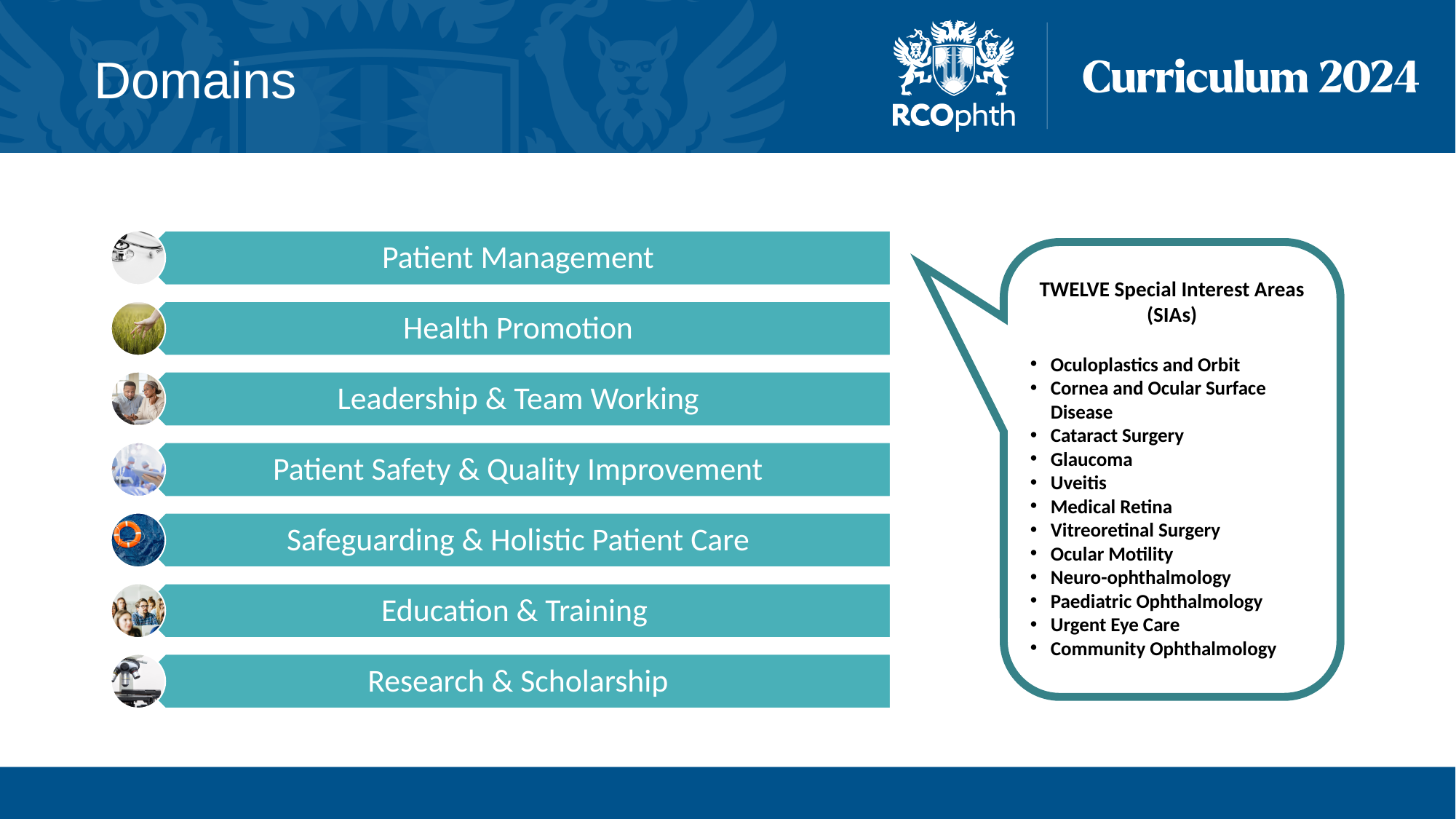

# Domains
Patient Management
Health Promotion
Leadership & Team Working
Patient Safety & Quality Improvement
Safeguarding & Holistic Patient Care
Education & Training
Research & Scholarship
TWELVE Special Interest Areas (SIAs)

Oculoplastics and Orbit
Cornea and Ocular Surface Disease
Cataract Surgery
Glaucoma
Uveitis
Medical Retina
Vitreoretinal Surgery
Ocular Motility
Neuro-ophthalmology
Paediatric Ophthalmology
Urgent Eye Care
Community Ophthalmology